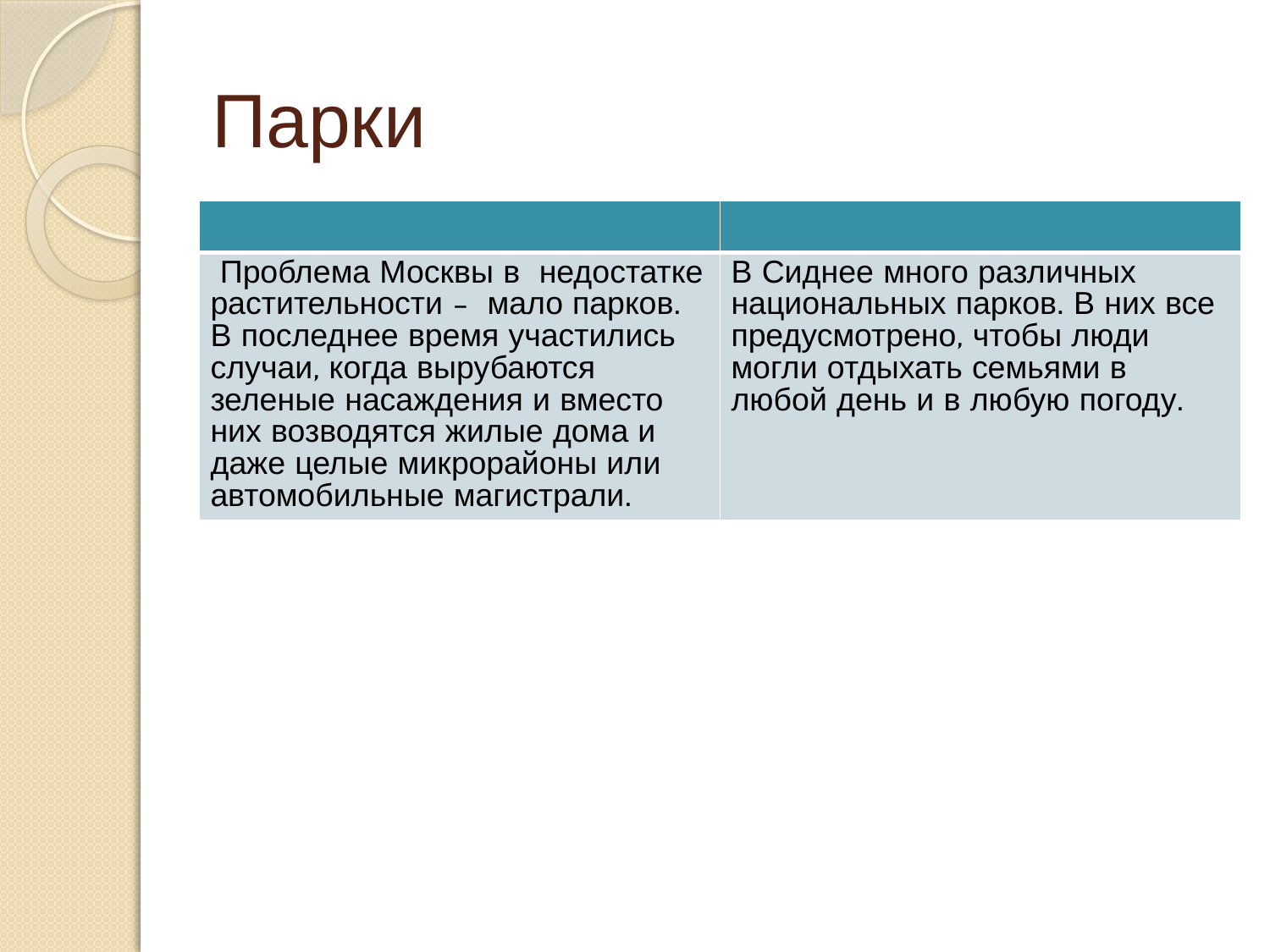

# Парки
|  |  |
| --- | --- |
| Проблема Москвы в недостатке растительности – мало парков. В последнее время участились случаи, когда вырубаются зеленые насаждения и вместо них возводятся жилые дома и даже целые микрорайоны или автомобильные магистрали. | В Сиднее много различных национальных парков. В них все предусмотрено, чтобы люди могли отдыхать семьями в любой день и в любую погоду. |